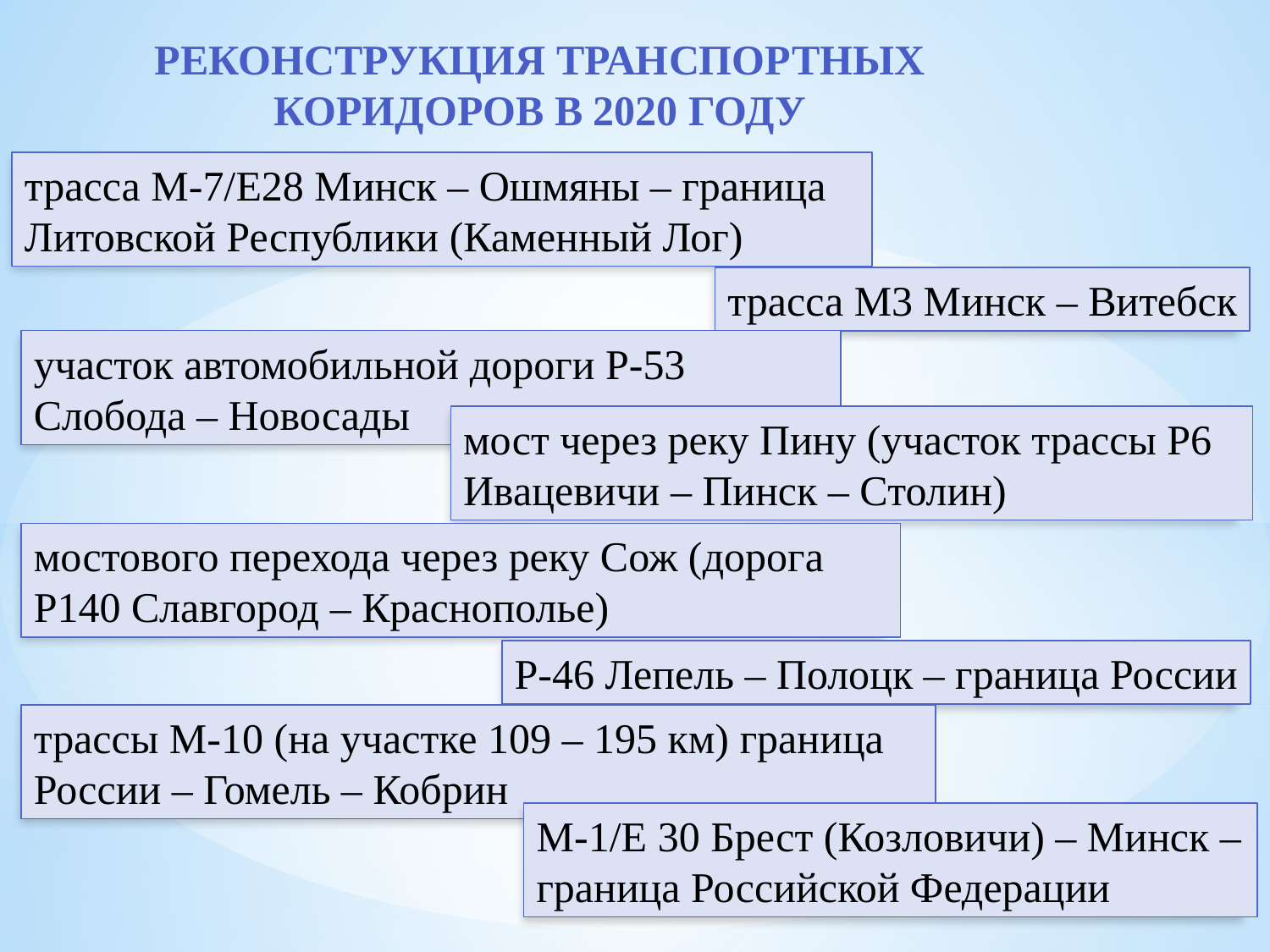

Реконструкция транспортных коридоров в 2020 году
трасса М-7/Е28 Минск – Ошмяны – граница Литовской Республики (Каменный Лог)
трасса М3 Минск – Витебск
участок автомобильной дороги Р-53 Слобода – Новосады
мост через реку Пину (участок трассы Р6 Ивацевичи – Пинск – Столин)
мостового перехода через реку Сож (дорога Р140 Славгород – Краснополье)
Р-46 Лепель – Полоцк – граница России
трассы М-10 (на участке 109 – 195 км) граница России – Гомель – Кобрин
М-1/Е 30 Брест (Козловичи) – Минск – граница Российской Федерации